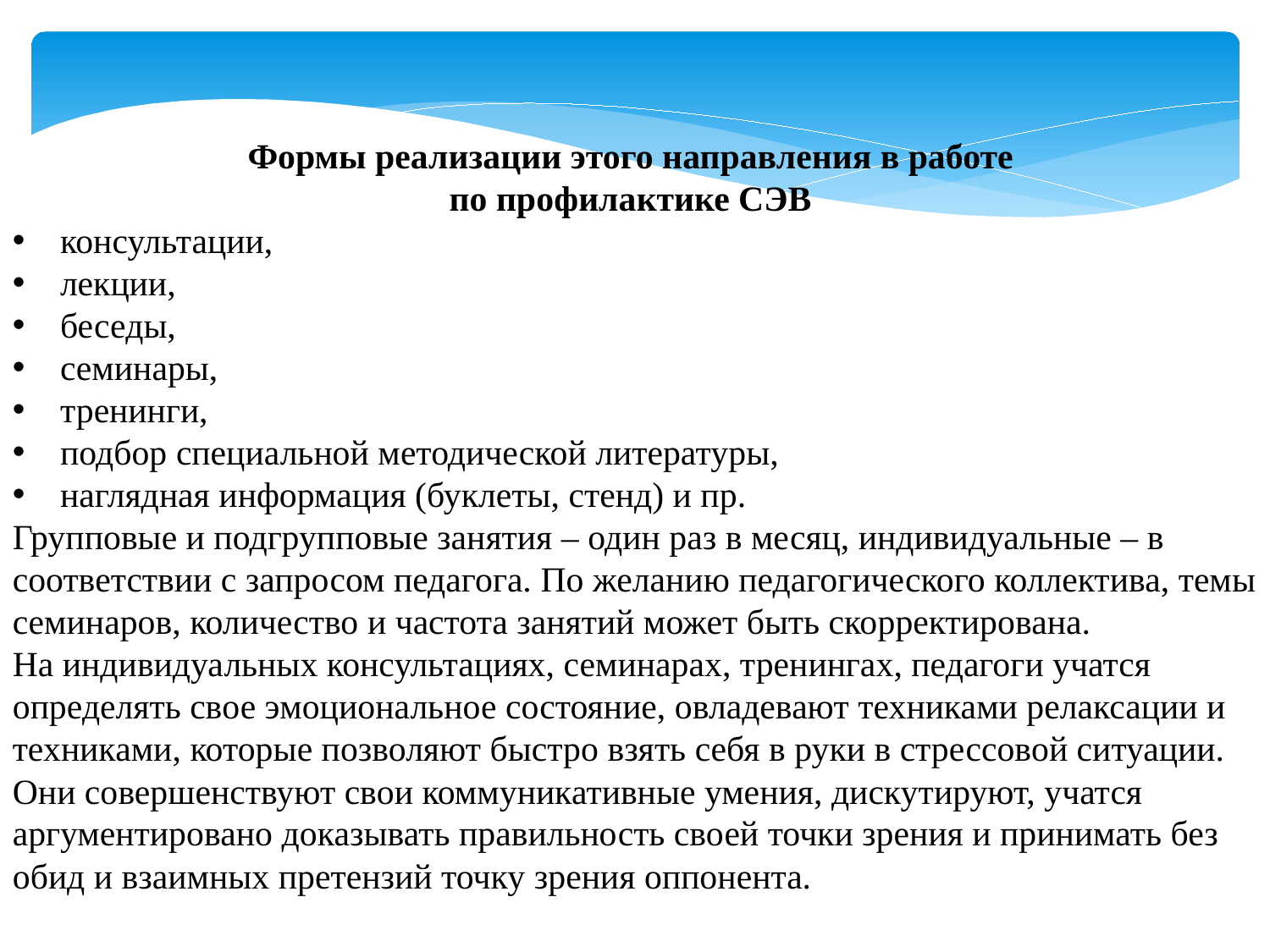

Формы реализации этого направления в работе
по профилактике СЭВ
консультации,
лекции,
беседы,
семинары,
тренинги,
подбор специальной методической литературы,
наглядная информация (буклеты, стенд) и пр.
Групповые и подгрупповые занятия – один раз в месяц, индивидуальные – в соответствии с запросом педагога. По желанию педагогического коллектива, темы семинаров, количество и частота занятий может быть скорректирована.
На индивидуальных консультациях, семинарах, тренингах, педагоги учатся
определять свое эмоциональное состояние, овладевают техниками релаксации и техниками, которые позволяют быстро взять себя в руки в стрессовой ситуации. Они совершенствуют свои коммуникативные умения, дискутируют, учатся аргументировано доказывать правильность своей точки зрения и принимать без обид и взаимных претензий точку зрения оппонента.